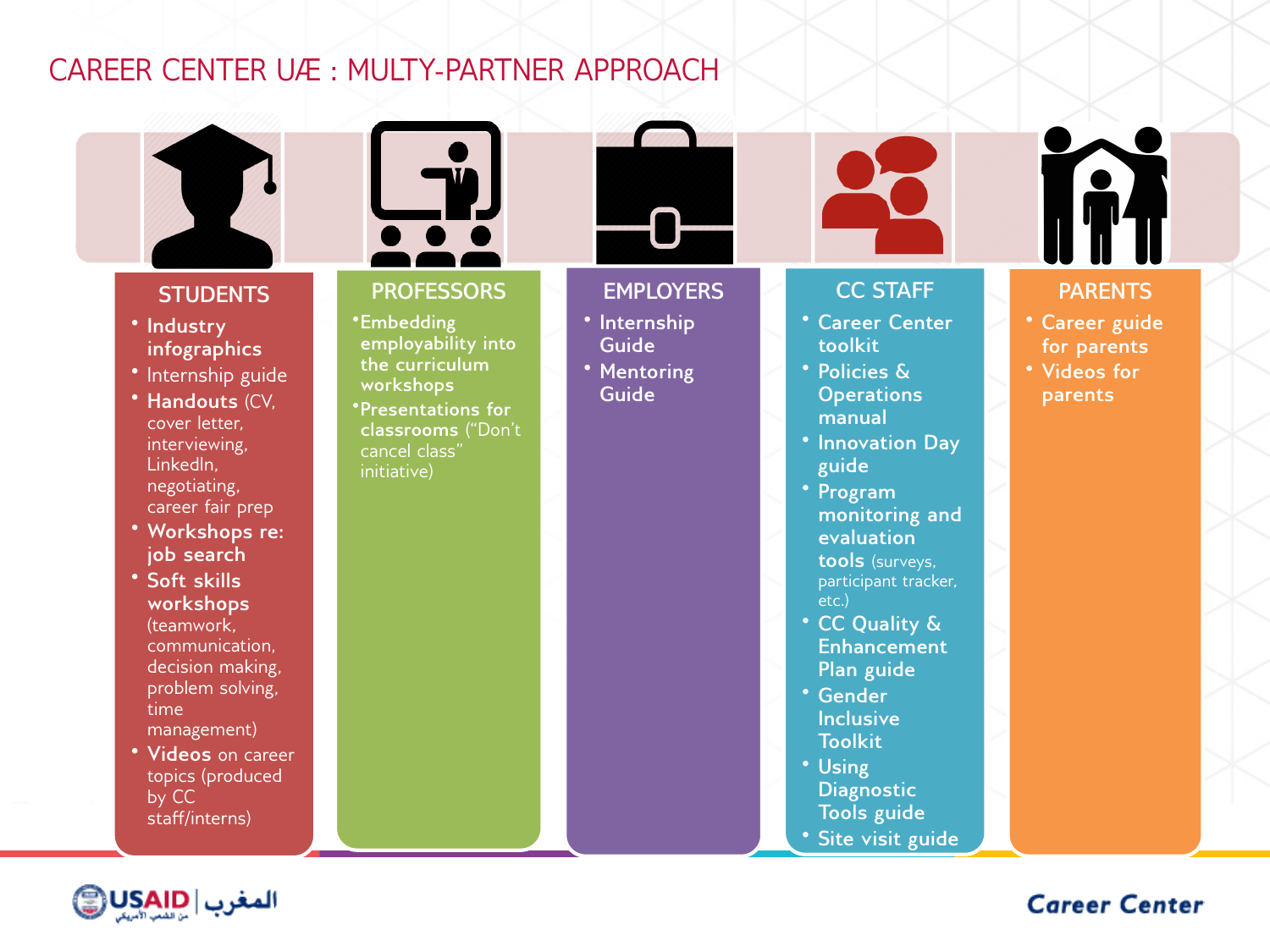

Career Center UAE : Multy-partner approach
STUDENTS
Industry infographics
Internship guide
Handouts (CV, cover letter, interviewing, LinkedIn, negotiating, career fair prep
Workshops re: job search
Soft skills workshops (teamwork, communication, decision making, problem solving, time management)
Videos on career topics (produced by CC staff/interns)
PROFESSORS
Embedding employability into the curriculum workshops
Presentations for classrooms (“Don’t cancel class” initiative)
EMPLOYERS
Internship Guide
Mentoring Guide
CC STAFF
Career Center toolkit
Policies & Operations manual
Innovation Day guide
Program monitoring and evaluation tools (surveys, participant tracker, etc.)
CC Quality & Enhancement Plan guide
Gender Inclusive Toolkit
Using Diagnostic Tools guide
Site visit guide
PARENTS
Career guide for parents
Videos for parents